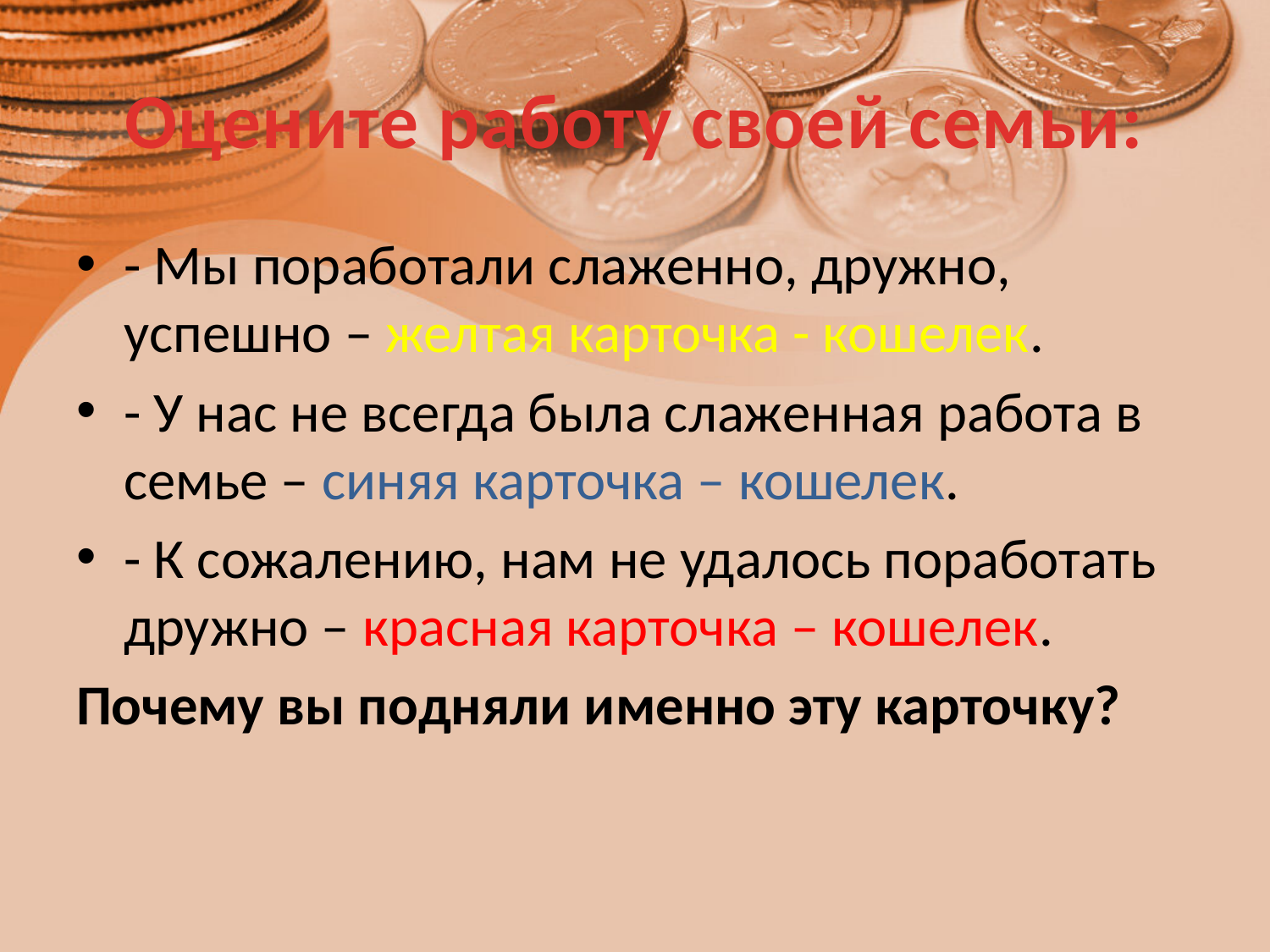

# Оцените работу своей семьи:
- Мы поработали слаженно, дружно, успешно – желтая карточка - кошелек.
- У нас не всегда была слаженная работа в семье – синяя карточка – кошелек.
- К сожалению, нам не удалось поработать дружно – красная карточка – кошелек.
Почему вы подняли именно эту карточку?